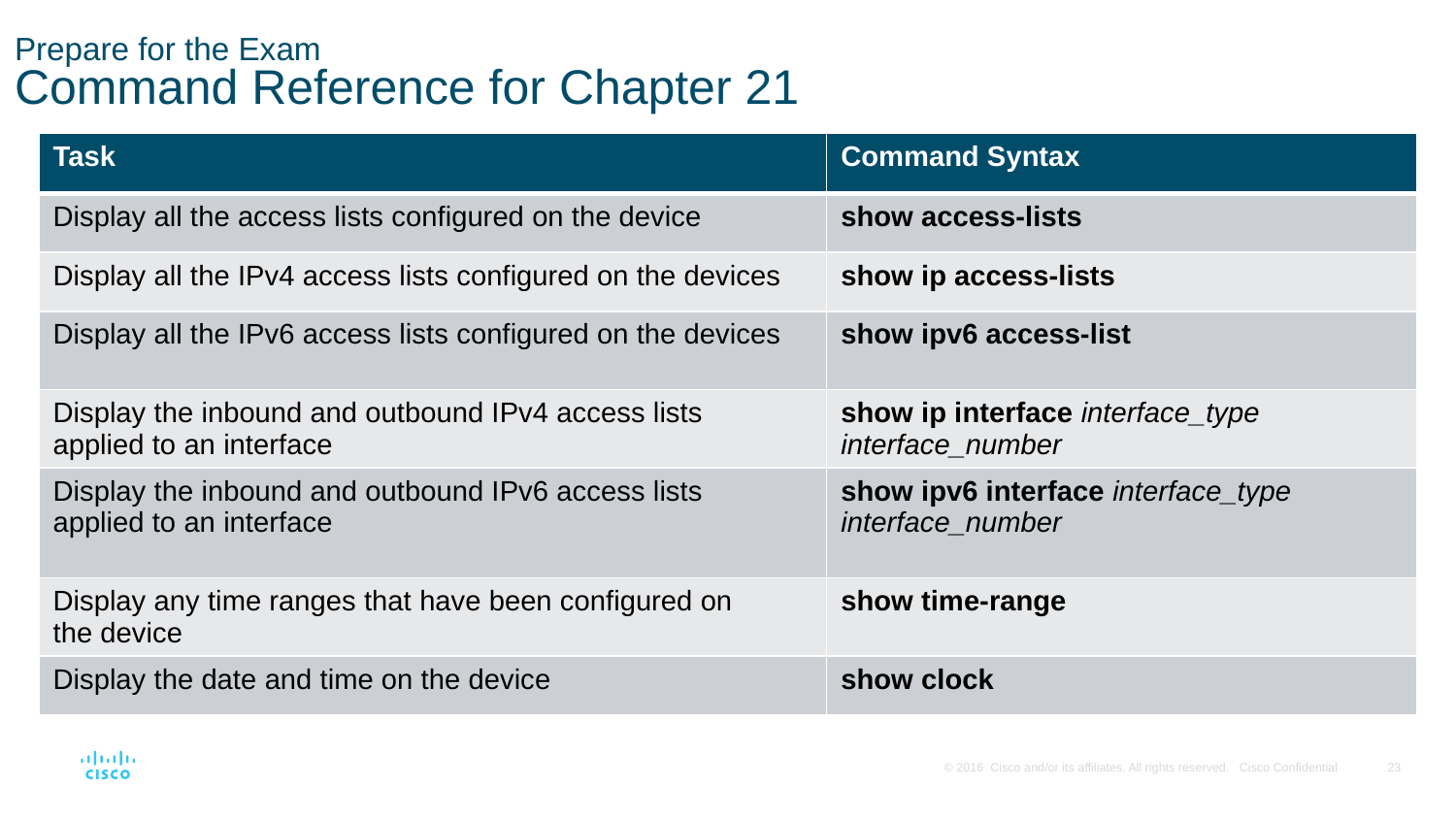

# Prepare for the Exam Command Reference for Chapter 21
| Task | Command Syntax |
| --- | --- |
| Display all the access lists configured on the device | show access-lists |
| Display all the IPv4 access lists configured on the devices | show ip access-lists |
| Display all the IPv6 access lists configured on the devices | show ipv6 access-list |
| Display the inbound and outbound IPv4 access lists applied to an interface | show ip interface interface\_type interface\_number |
| Display the inbound and outbound IPv6 access lists applied to an interface | show ipv6 interface interface\_type interface\_number |
| Display any time ranges that have been configured on the device | show time-range |
| Display the date and time on the device | show clock |